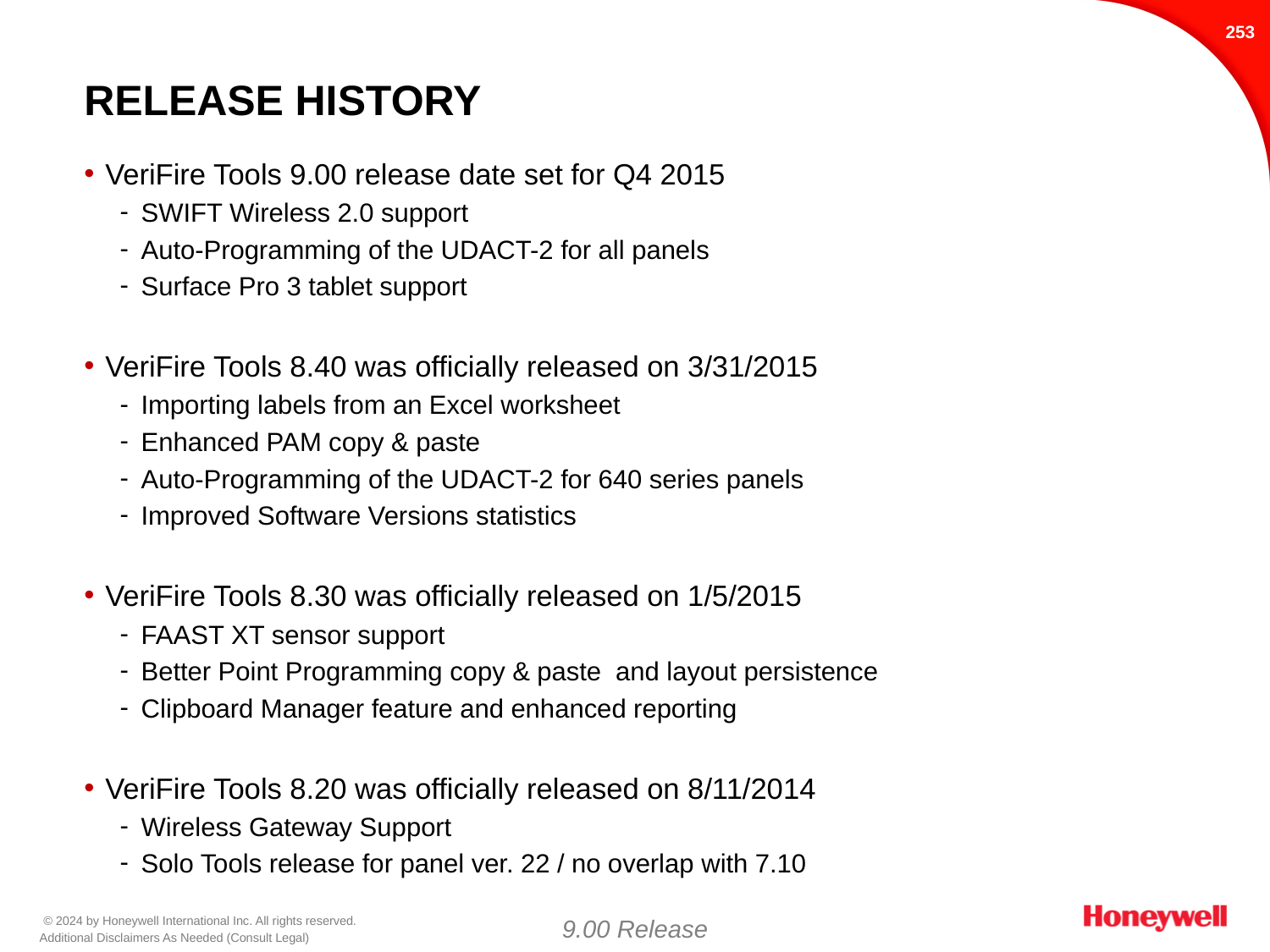

253
# Release History
VeriFire Tools 9.00 release date set for Q4 2015
SWIFT Wireless 2.0 support
Auto-Programming of the UDACT-2 for all panels
Surface Pro 3 tablet support

VeriFire Tools 8.40 was officially released on 3/31/2015
Importing labels from an Excel worksheet
Enhanced PAM copy & paste
Auto-Programming of the UDACT-2 for 640 series panels
Improved Software Versions statistics

VeriFire Tools 8.30 was officially released on 1/5/2015
FAAST XT sensor support
Better Point Programming copy & paste  and layout persistence
Clipboard Manager feature and enhanced reporting

VeriFire Tools 8.20 was officially released on 8/11/2014
Wireless Gateway Support
Solo Tools release for panel ver. 22 / no overlap with 7.10

9.00 Release